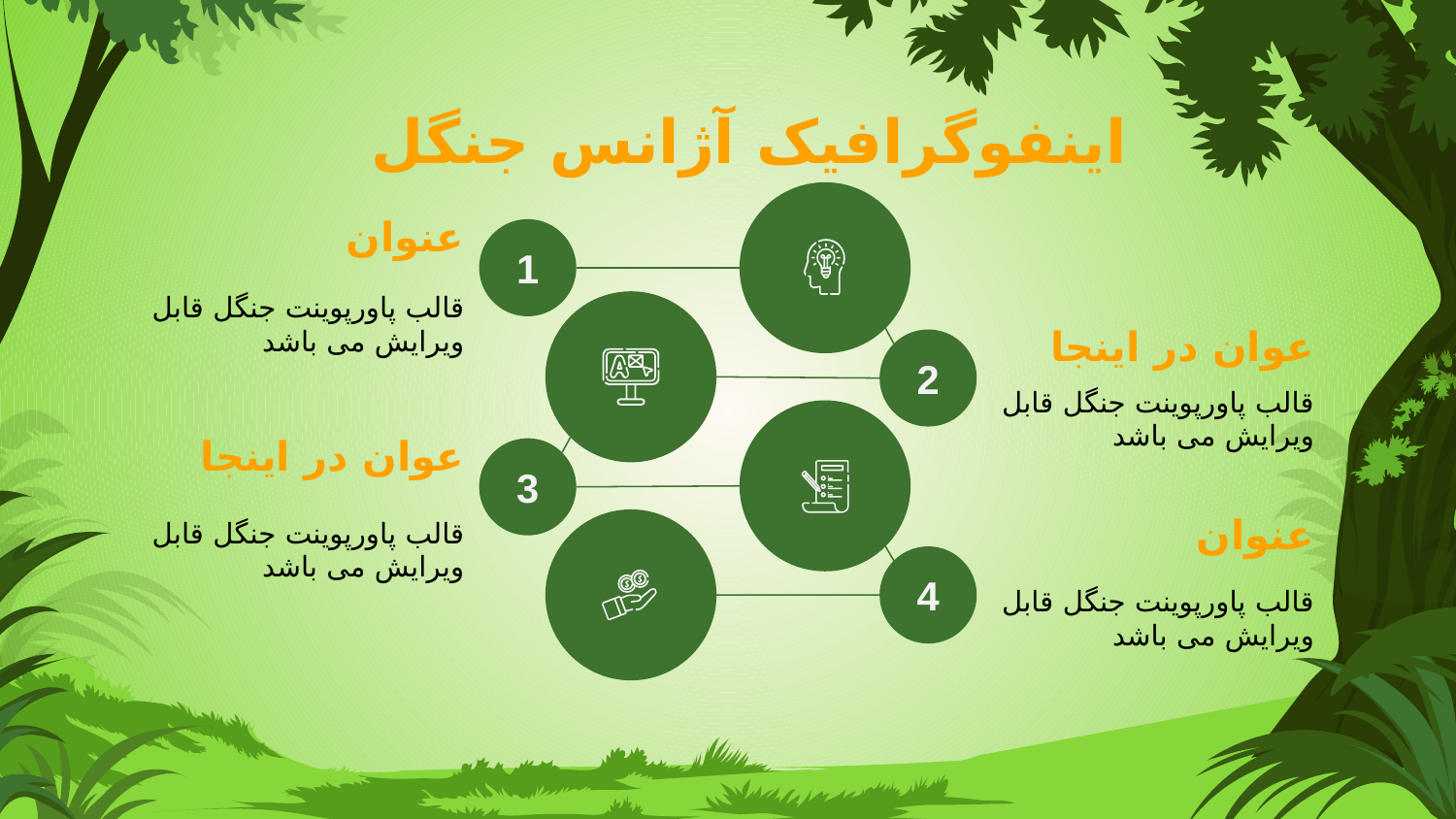

# اینفوگرافیک آژانس جنگل

عنوان
1
قالب پاورپوینت جنگل قابل ویرایش می باشد

عوان در اینجا
2
قالب پاورپوینت جنگل قابل ویرایش می باشد

عوان در اینجا
3
قالب پاورپوینت جنگل قابل ویرایش می باشد

عنوان
4
قالب پاورپوینت جنگل قابل ویرایش می باشد